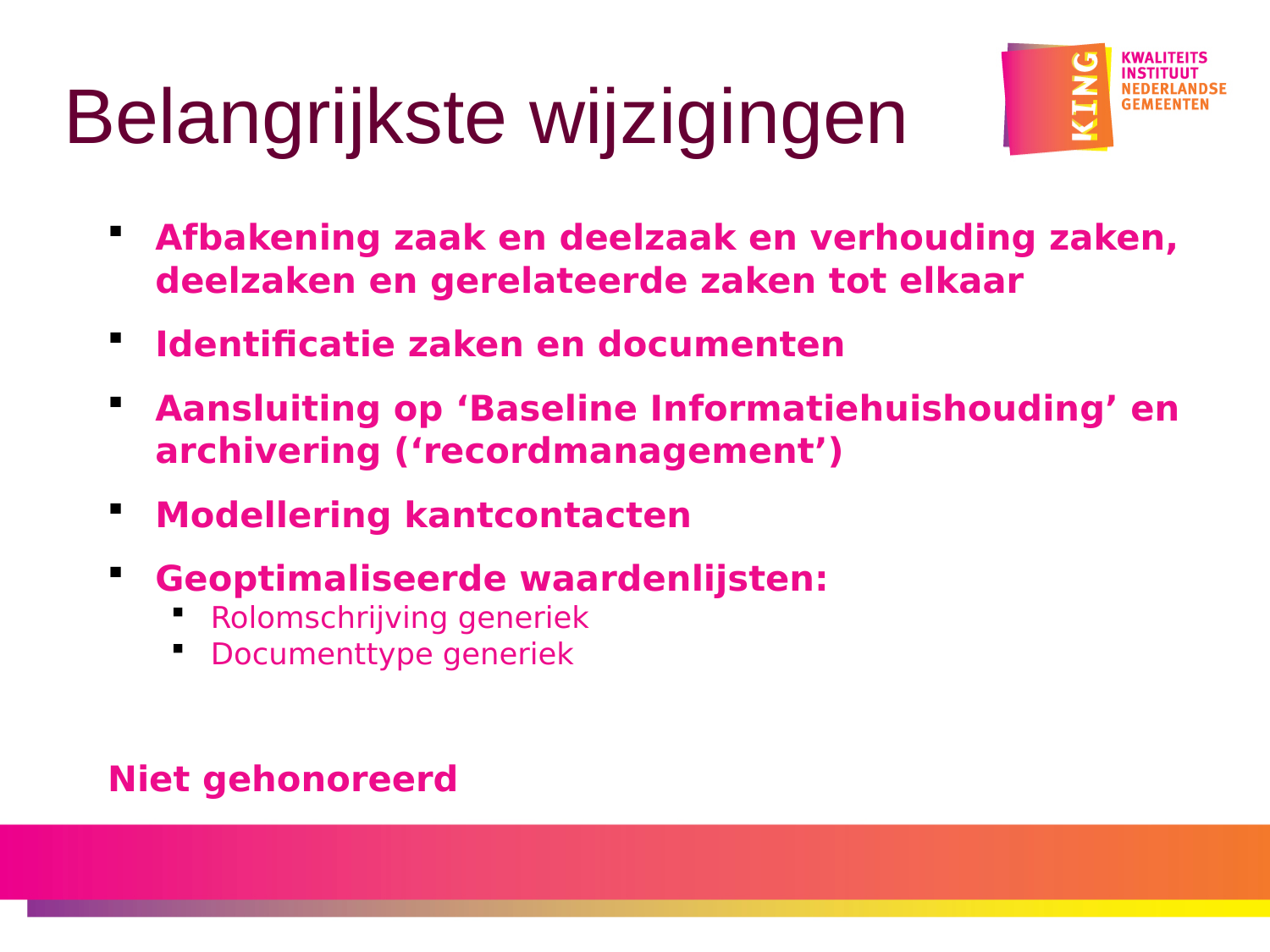

# Belangrijkste wijzigingen
Afbakening zaak en deelzaak en verhouding zaken, deelzaken en gerelateerde zaken tot elkaar
Identificatie zaken en documenten
Aansluiting op ‘Baseline Informatiehuishouding’ en archivering (‘recordmanagement’)
Modellering kantcontacten
Geoptimaliseerde waardenlijsten:
Rolomschrijving generiek
Documenttype generiek

Niet gehonoreerd